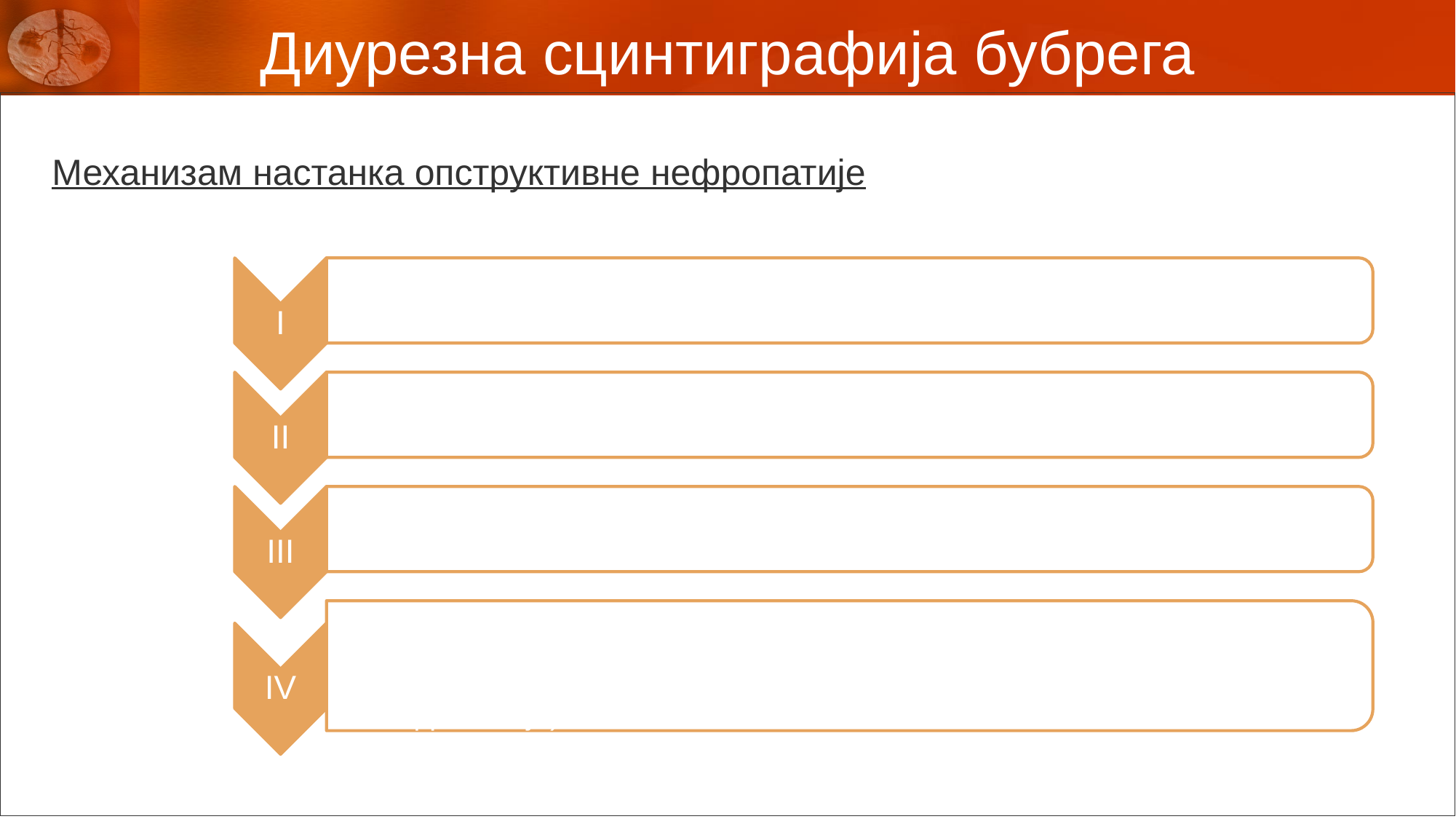

# Диурезна сцинтиграфија бубрега

Механизам настанка опструктивне нефропатије
I
Опстукција УП спојнице
II
Урин не протиче нормално од реналне карлице према уретеру
III
Прогресивна дилатација и изразитије смањење ефикасности пражњења колекторног система бубрега
IV
Смањење ГФР – одговор бубрега на повећање притиска проксимално од опструкције, а након дужег времена настаје иреверзибилно оштећење бубрежне функције (опструктивна нефропатија)